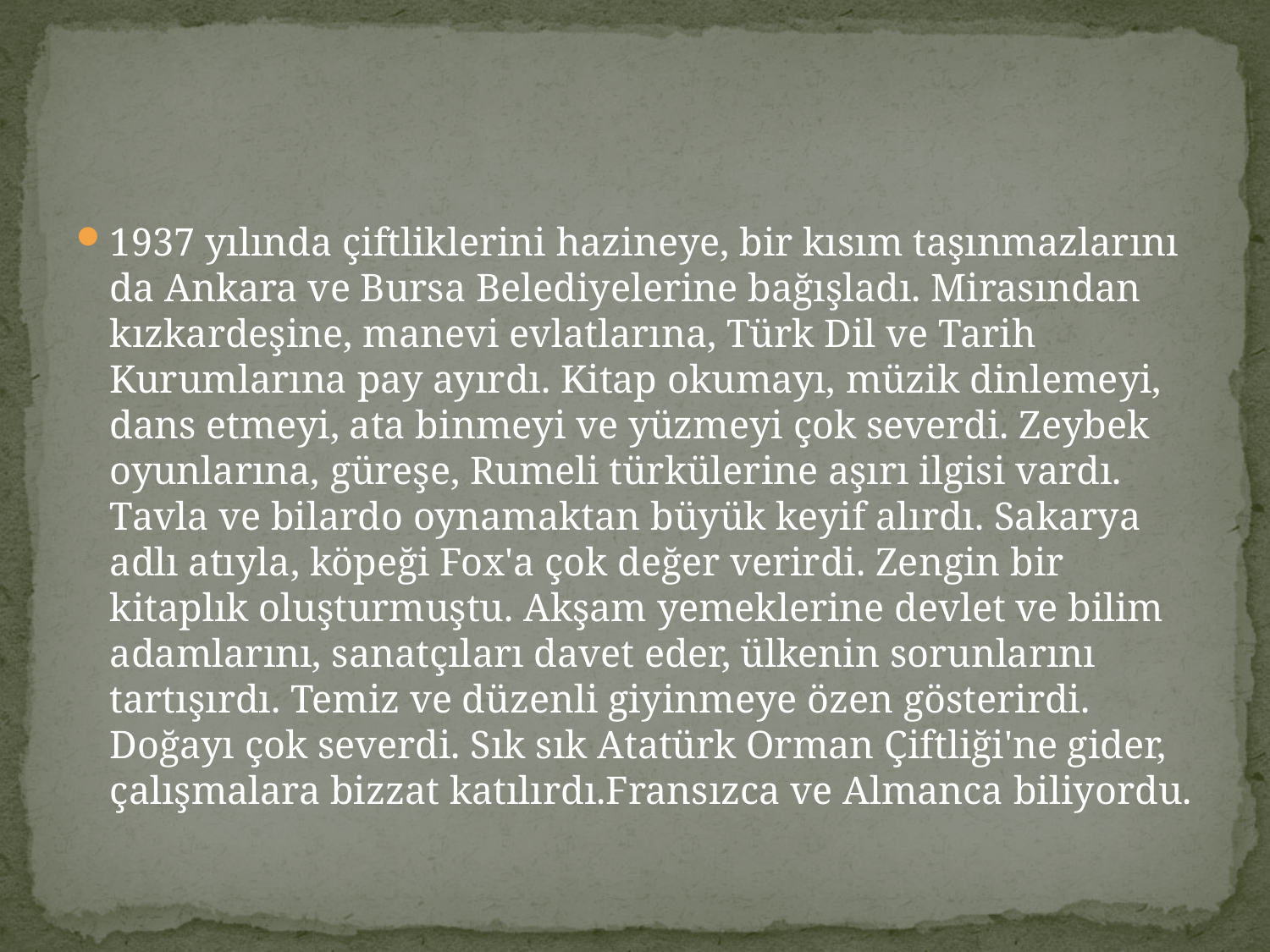

#
1937 yılında çiftliklerini hazineye, bir kısım taşınmazlarını da Ankara ve Bursa Belediyelerine bağışladı. Mirasından kızkardeşine, manevi evlatlarına, Türk Dil ve Tarih Kurumlarına pay ayırdı. Kitap okumayı, müzik dinlemeyi, dans etmeyi, ata binmeyi ve yüzmeyi çok severdi. Zeybek oyunlarına, güreşe, Rumeli türkülerine aşırı ilgisi vardı. Tavla ve bilardo oynamaktan büyük keyif alırdı. Sakarya adlı atıyla, köpeği Fox'a çok değer verirdi. Zengin bir kitaplık oluşturmuştu. Akşam yemeklerine devlet ve bilim adamlarını, sanatçıları davet eder, ülkenin sorunlarını tartışırdı. Temiz ve düzenli giyinmeye özen gösterirdi. Doğayı çok severdi. Sık sık Atatürk Orman Çiftliği'ne gider, çalışmalara bizzat katılırdı.Fransızca ve Almanca biliyordu.